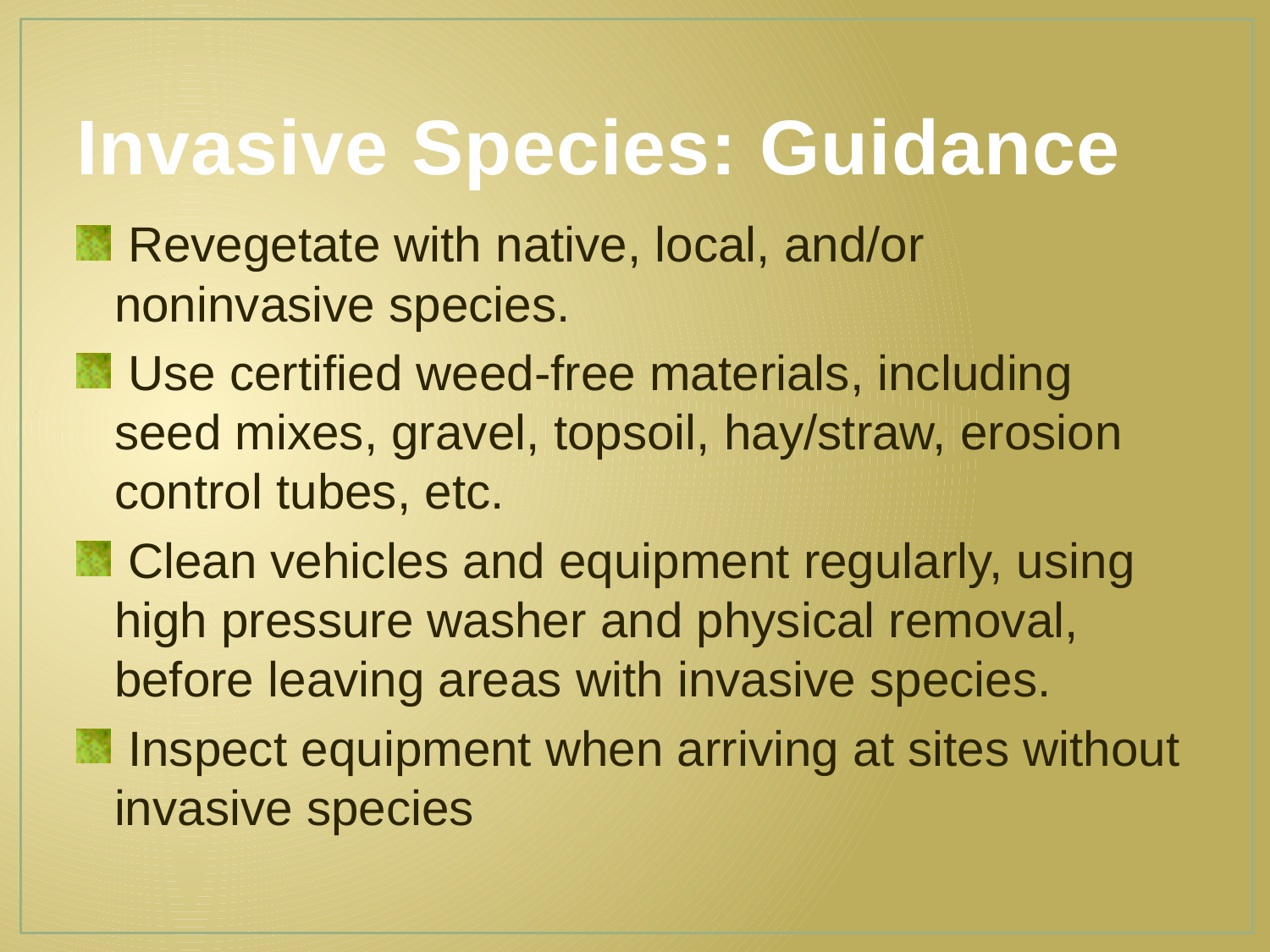

# Invasive Species: Guidance

 Revegetate with native, local, and/or noninvasive species.
 Use certified weed-free materials, including seed mixes, gravel, topsoil, hay/straw, erosion control tubes, etc.
 Clean vehicles and equipment regularly, using high pressure washer and physical removal, before leaving areas with invasive species.
 Inspect equipment when arriving at sites without invasive species